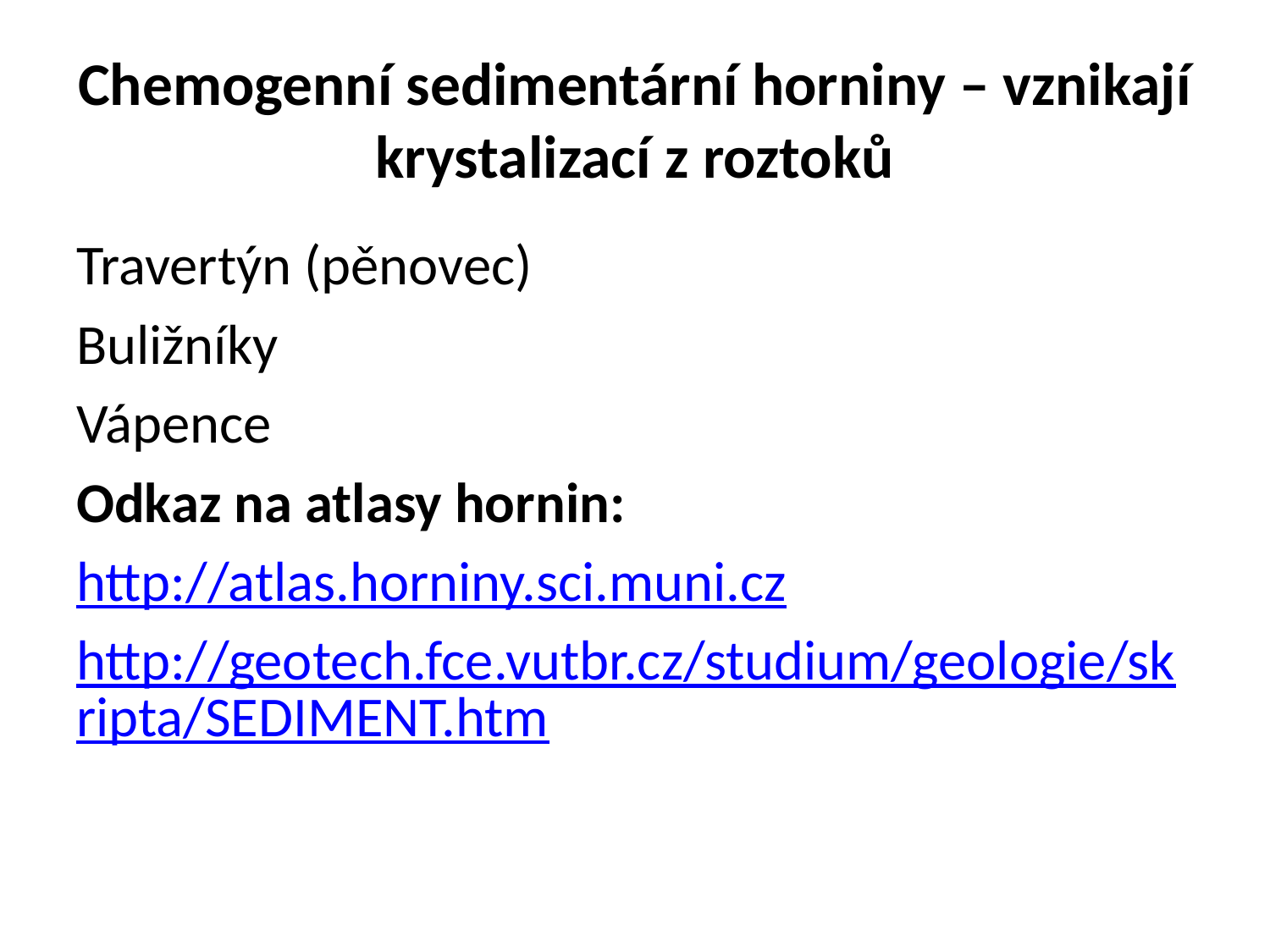

# Chemogenní sedimentární horniny – vznikají krystalizací z roztoků
Travertýn (pěnovec)
Buližníky
Vápence
Odkaz na atlasy hornin:
http://atlas.horniny.sci.muni.cz
http://geotech.fce.vutbr.cz/studium/geologie/skripta/SEDIMENT.htm